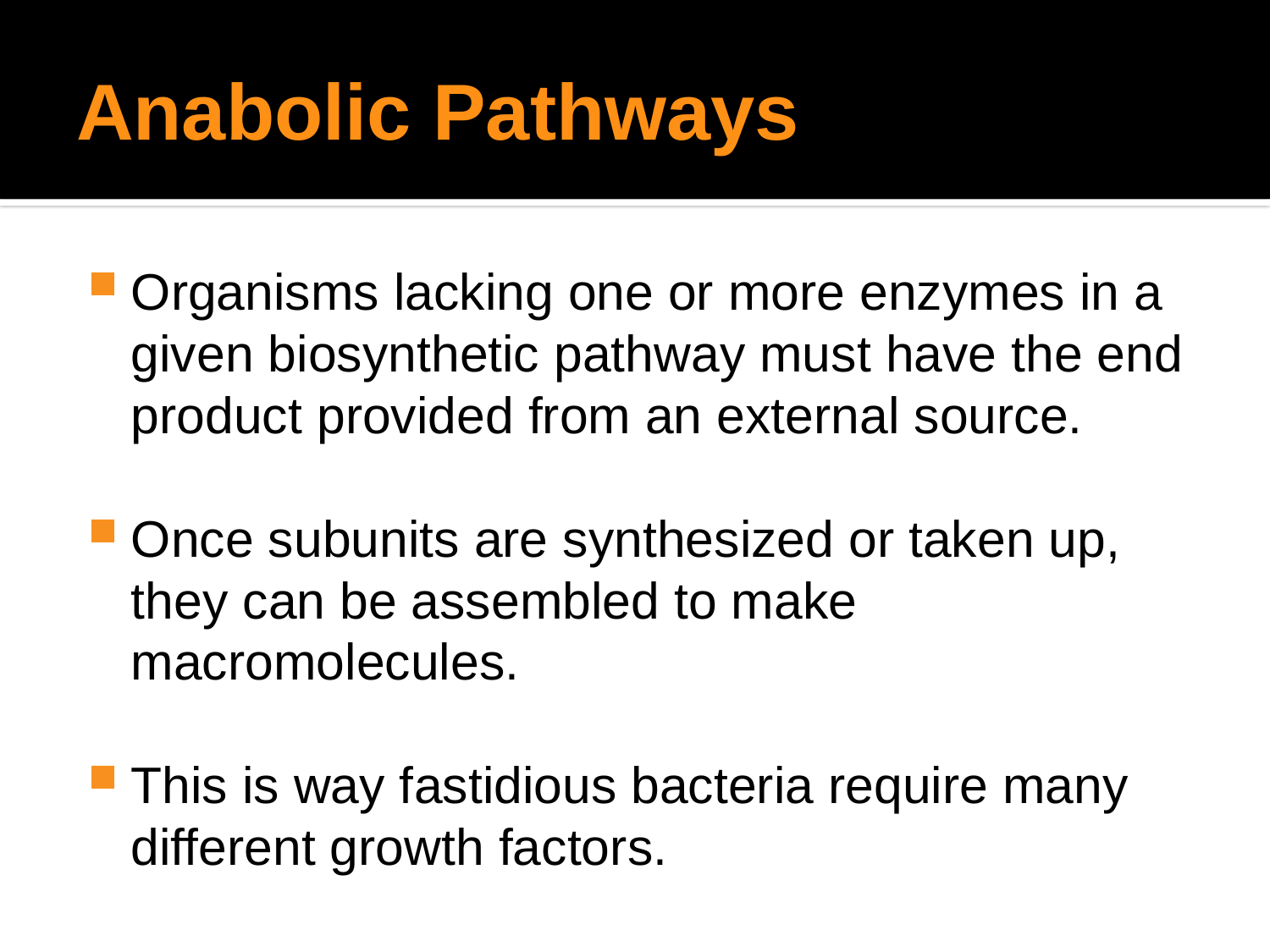

# Anabolic Pathways
Organisms lacking one or more enzymes in a given biosynthetic pathway must have the end product provided from an external source.

Once subunits are synthesized or taken up, they can be assembled to make macromolecules.

This is way fastidious bacteria require many different growth factors.